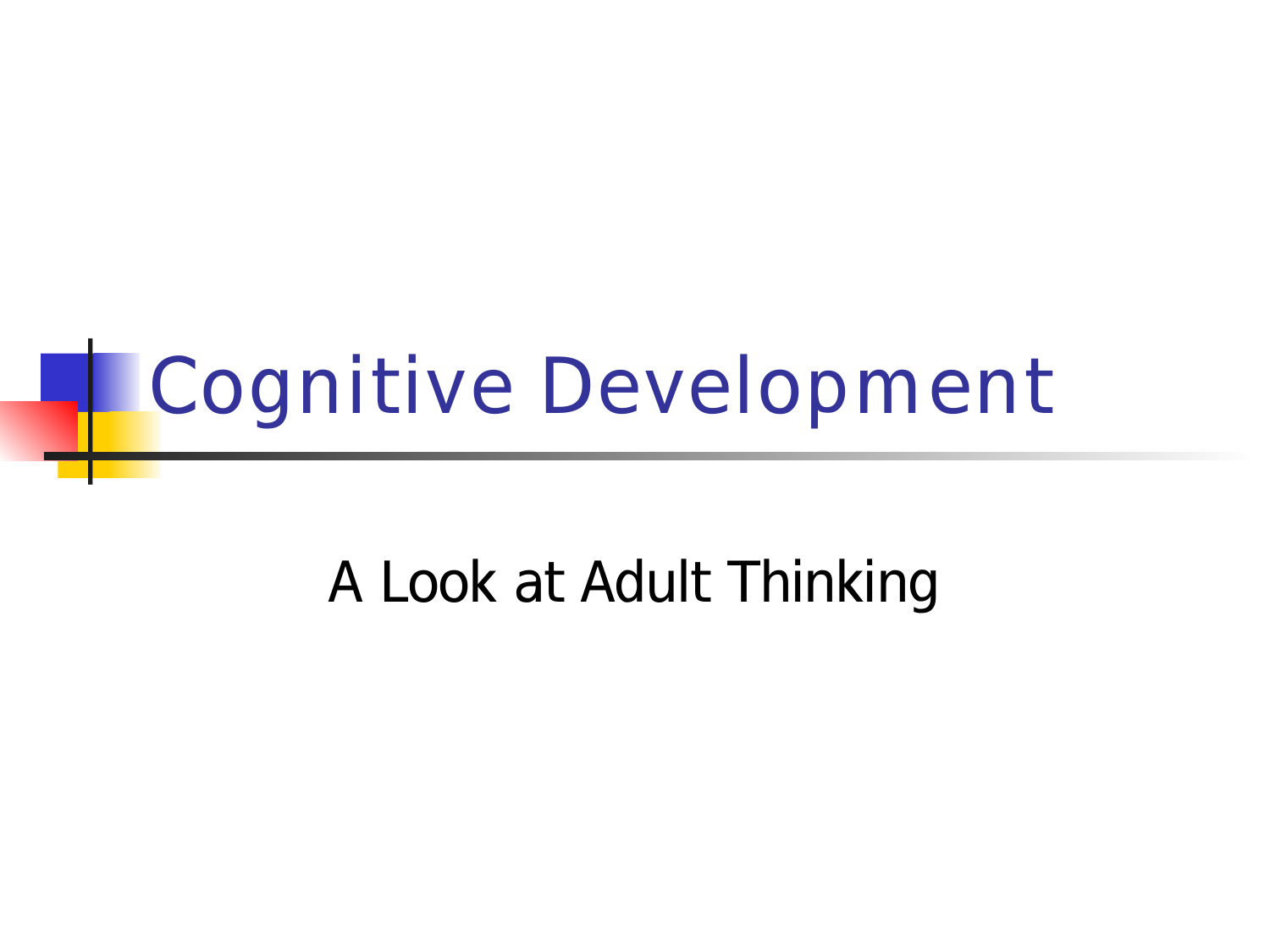

# Cognitive Development
A Look at Adult Thinking